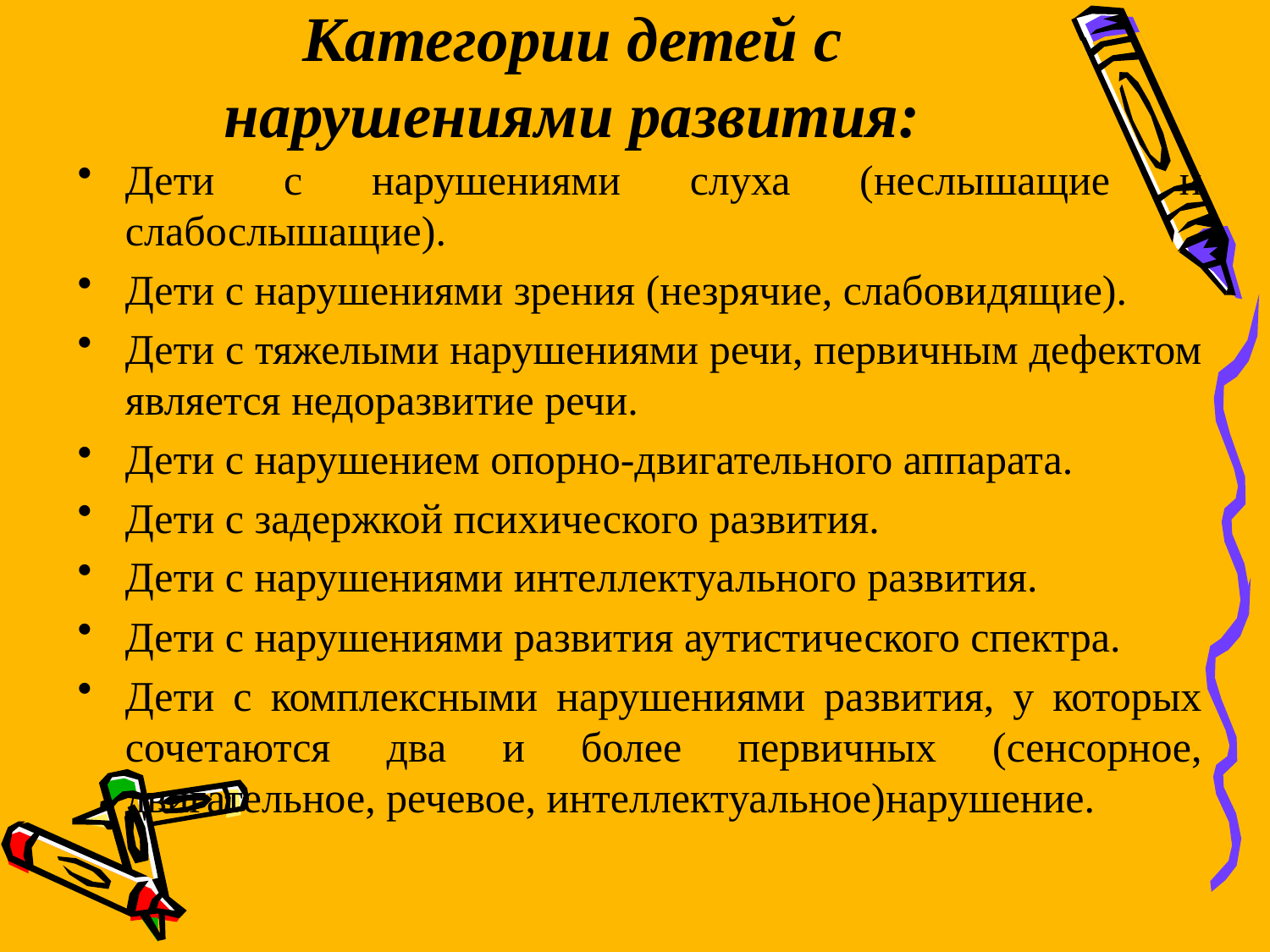

# Категории детей с нарушениями развития:
Дети с нарушениями слуха (неслышащие и слабослышащие).
Дети с нарушениями зрения (незрячие, слабовидящие).
Дети с тяжелыми нарушениями речи, первичным дефектом является недоразвитие речи.
Дети с нарушением опорно-двигательного аппарата.
Дети с задержкой психического развития.
Дети с нарушениями интеллектуального развития.
Дети с нарушениями развития аутистического спектра.
Дети с комплексными нарушениями развития, у которых сочетаются два и более первичных (сенсорное, двигательное, речевое, интеллектуальное)нарушение.